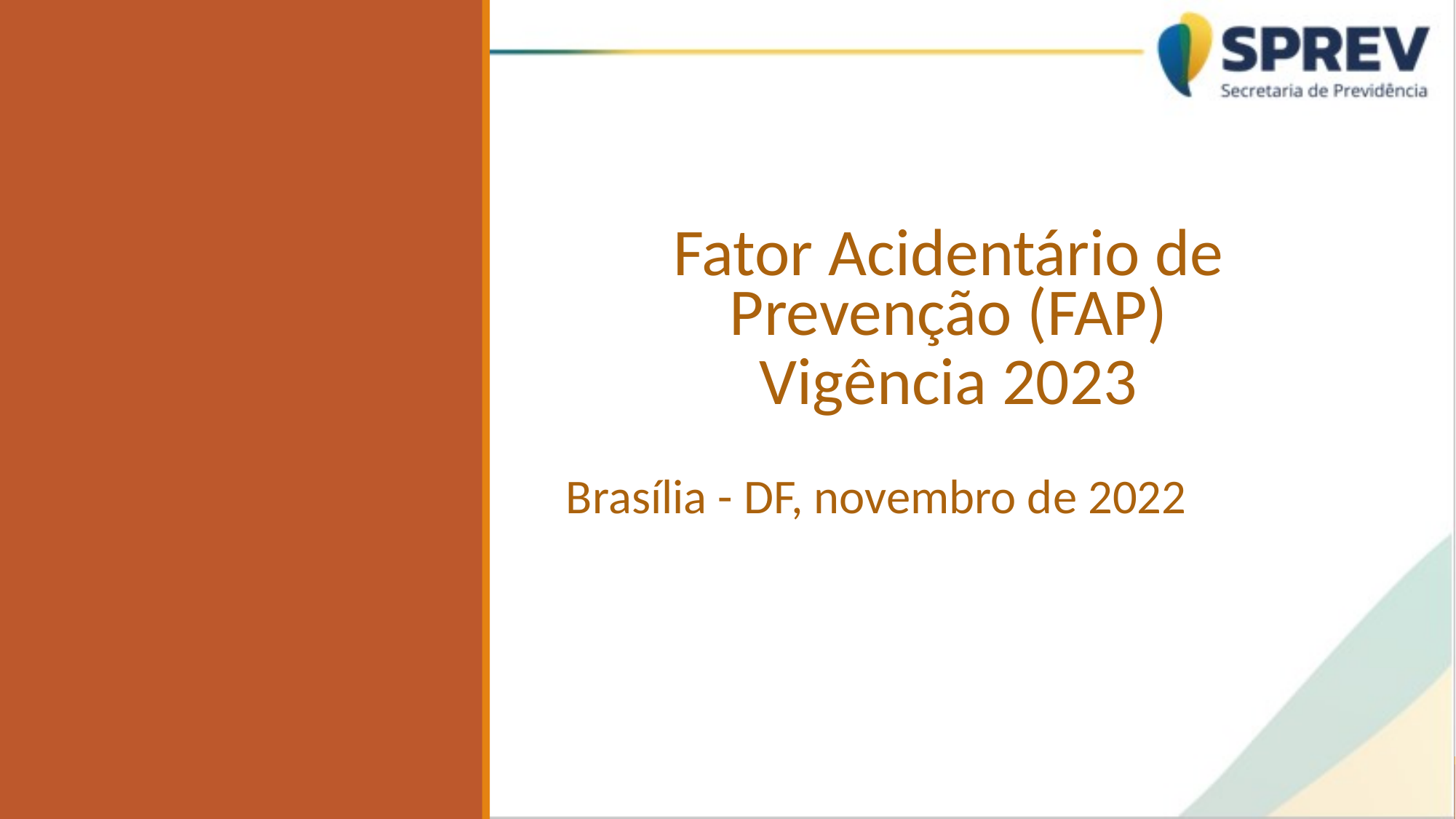

Fator Acidentário de Prevenção (FAP)
Vigência 2023

Brasília - DF, novembro de 2022